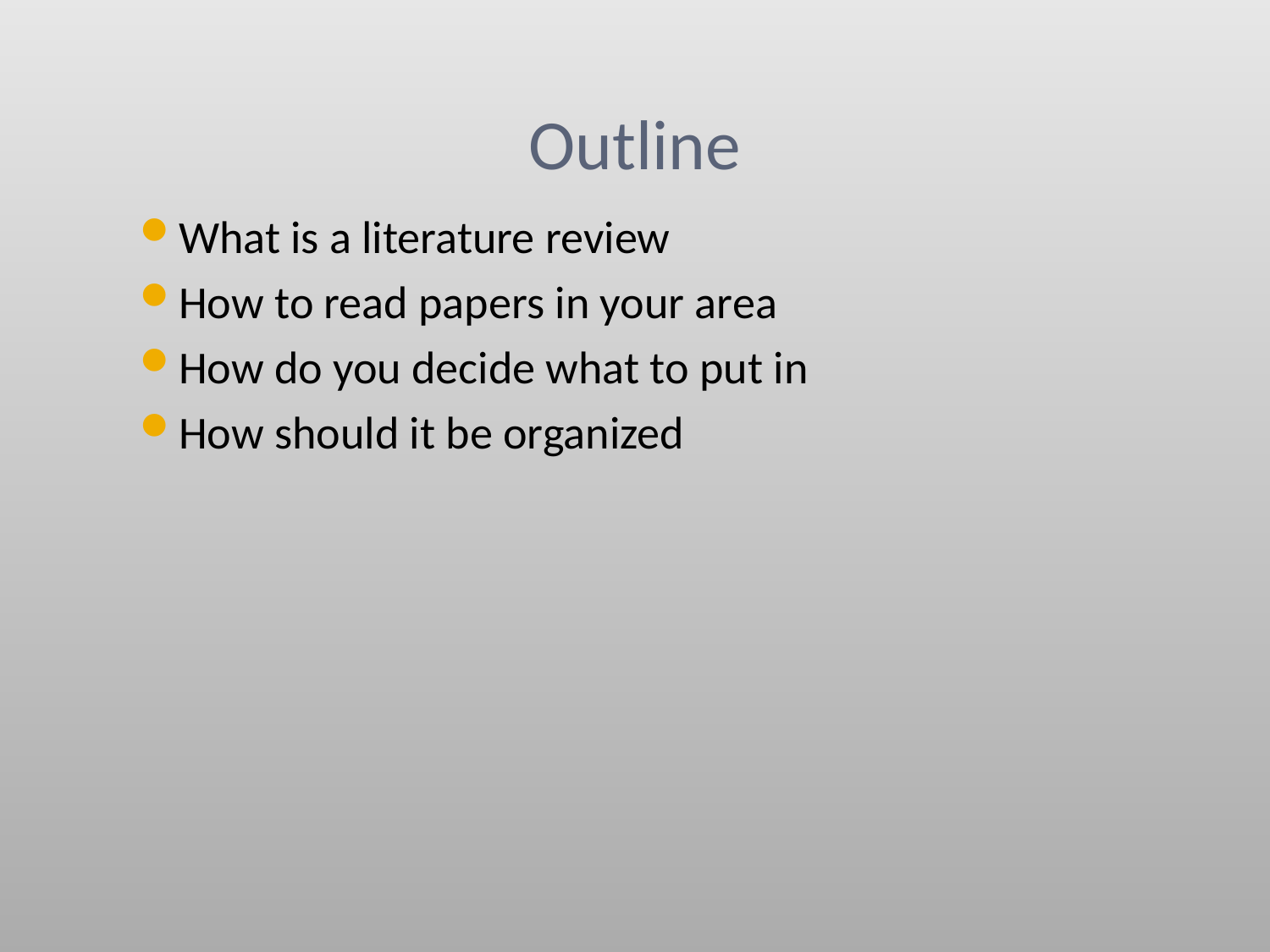

# Outline
What is a literature review
How to read papers in your area
How do you decide what to put in
How should it be organized